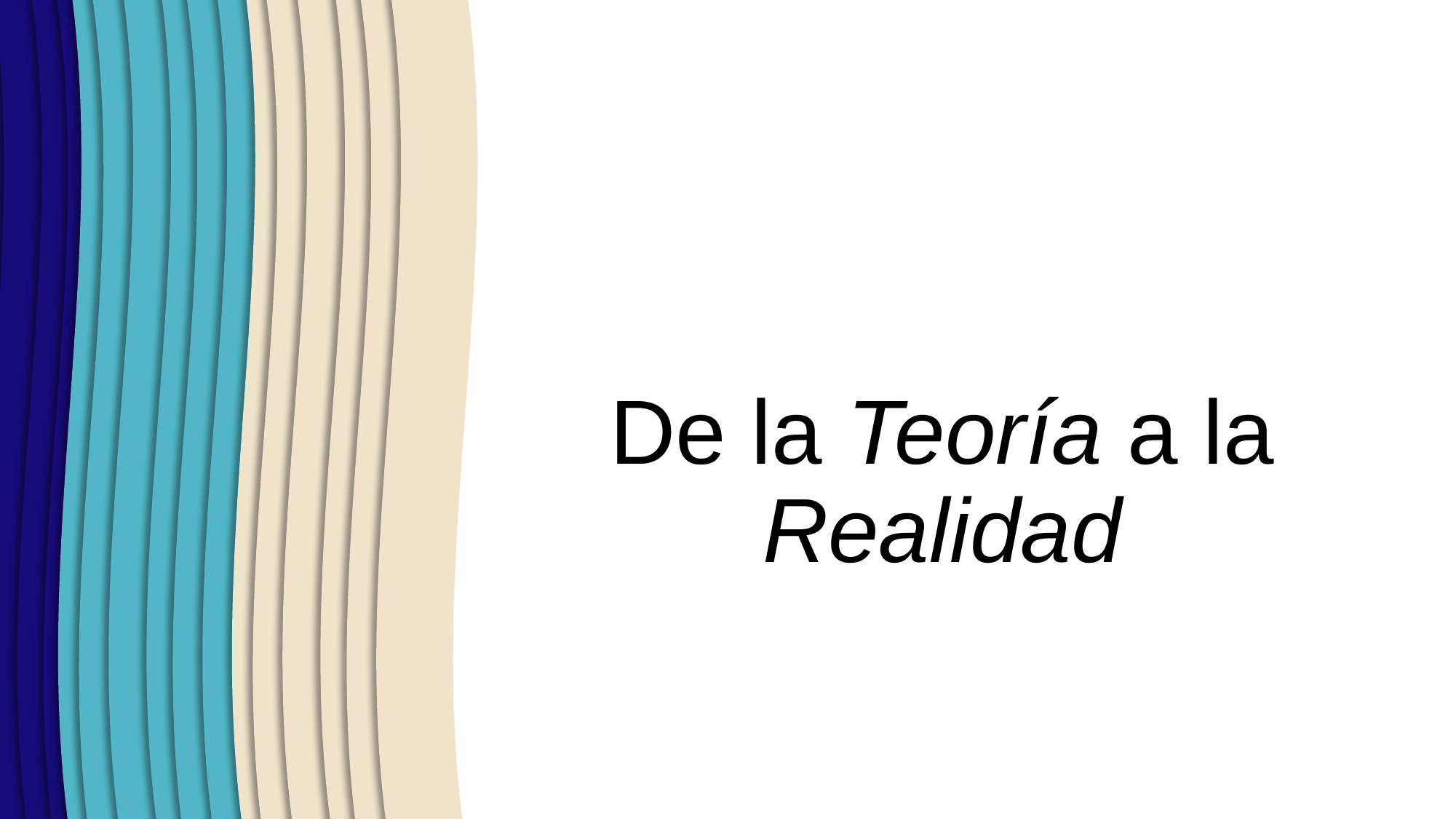

# De la Teoría a la Realidad